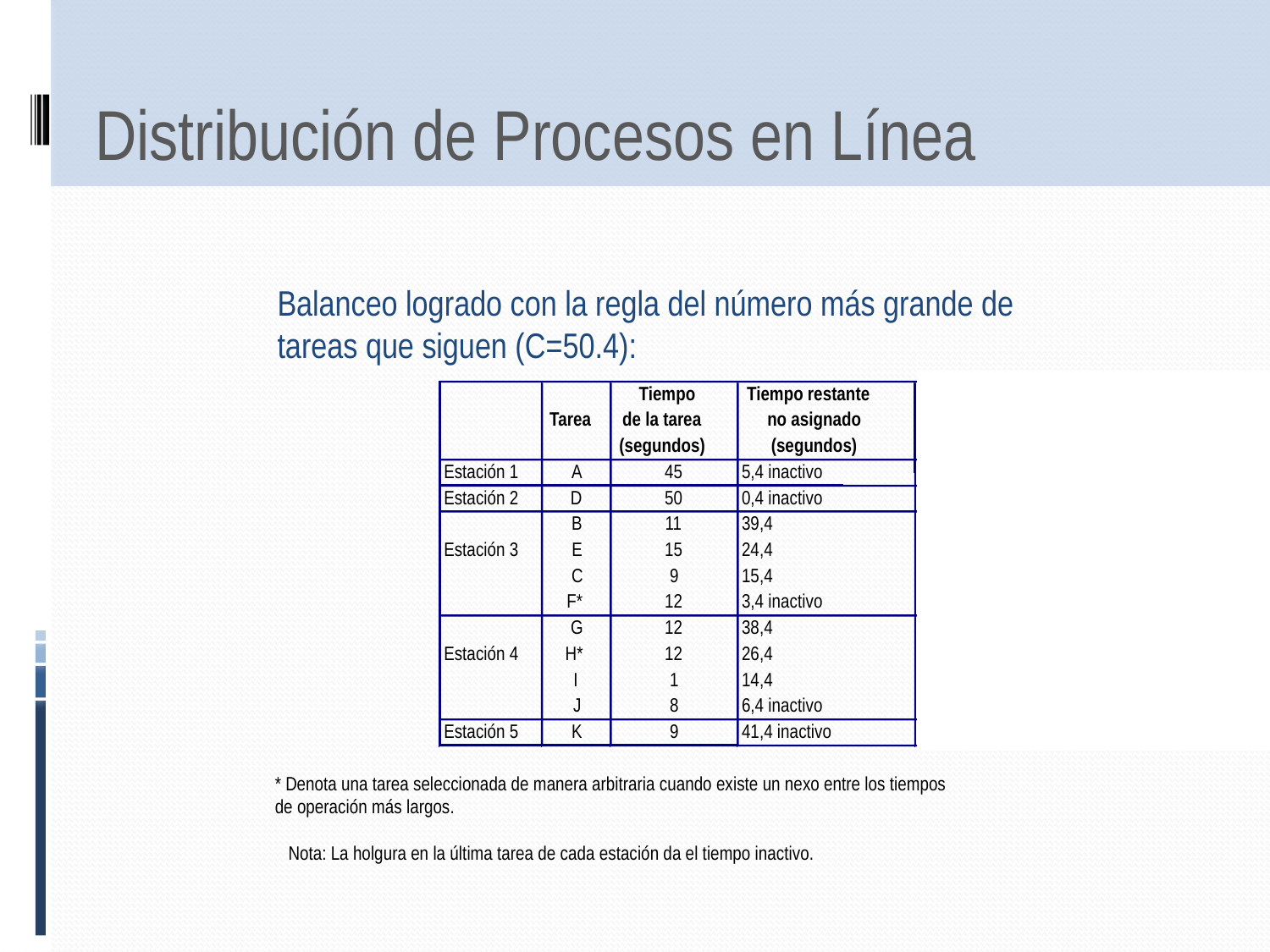

# Distribución de Procesos en Línea
Balanceo logrado con la regla del número más grande de
tareas que siguen (C=50.4):

Tiempo
Tiempo restante
Tareas
Tareas con
Tarea con el

Tarea
de la tarea
no asignado
restantes
más
tpo de operación
(segundos)
(segundos)
factibles
ayudantes
más largo

Estación 1
A
45
5,4 inactivo
Ninguna

Estación 2
D
50
0,4 inactivo
Ninguna

B
11
39,4
C, E
C, E
E
Estación 3
E
15
24,4
C, H, I
C, E
C
9
15,4
F, G, H, I
F, G, H, I
F, G, H, I
F*
12
3,4 inactivo
Ninguna

G
12
38,4
H, I
H, I
H, I
Estación 4
H*
12
26,4
I
I
1
14,4
J
J
8
6,4 inactivo
Ninguna

Estación 5
K
9
41,4 inactivo
Ninguna

* Denota una tarea seleccionada de manera arbitraria cuando existe un nexo entre los tiempos
de operación más largos.

   Nota: La holgura en la última tarea de cada estación da el tiempo inactivo.